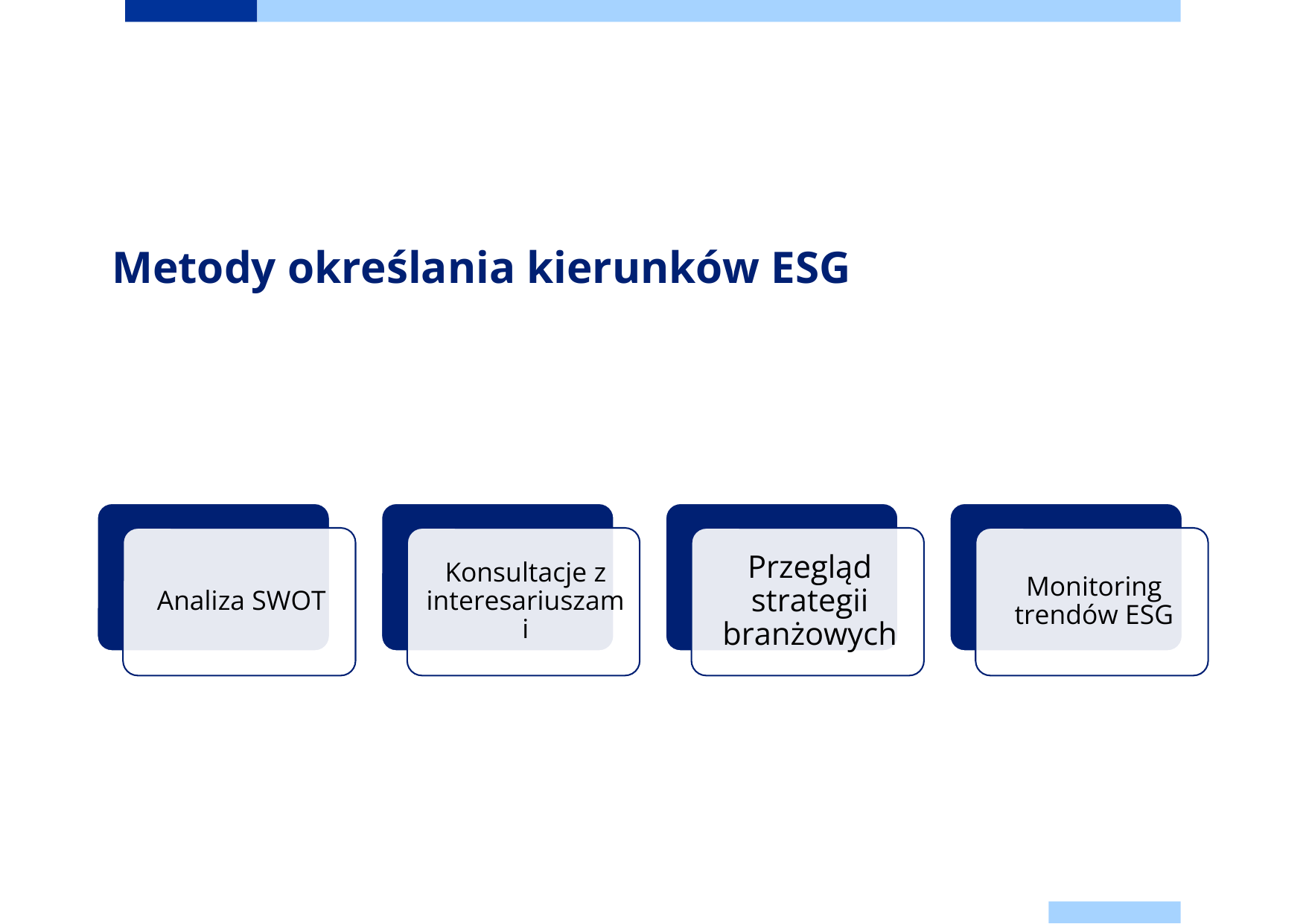

# Metody określania kierunków ESG
Analiza SWOT
Konsultacje z interesariuszami
Przegląd strategii branżowych
Monitoring trendów ESG